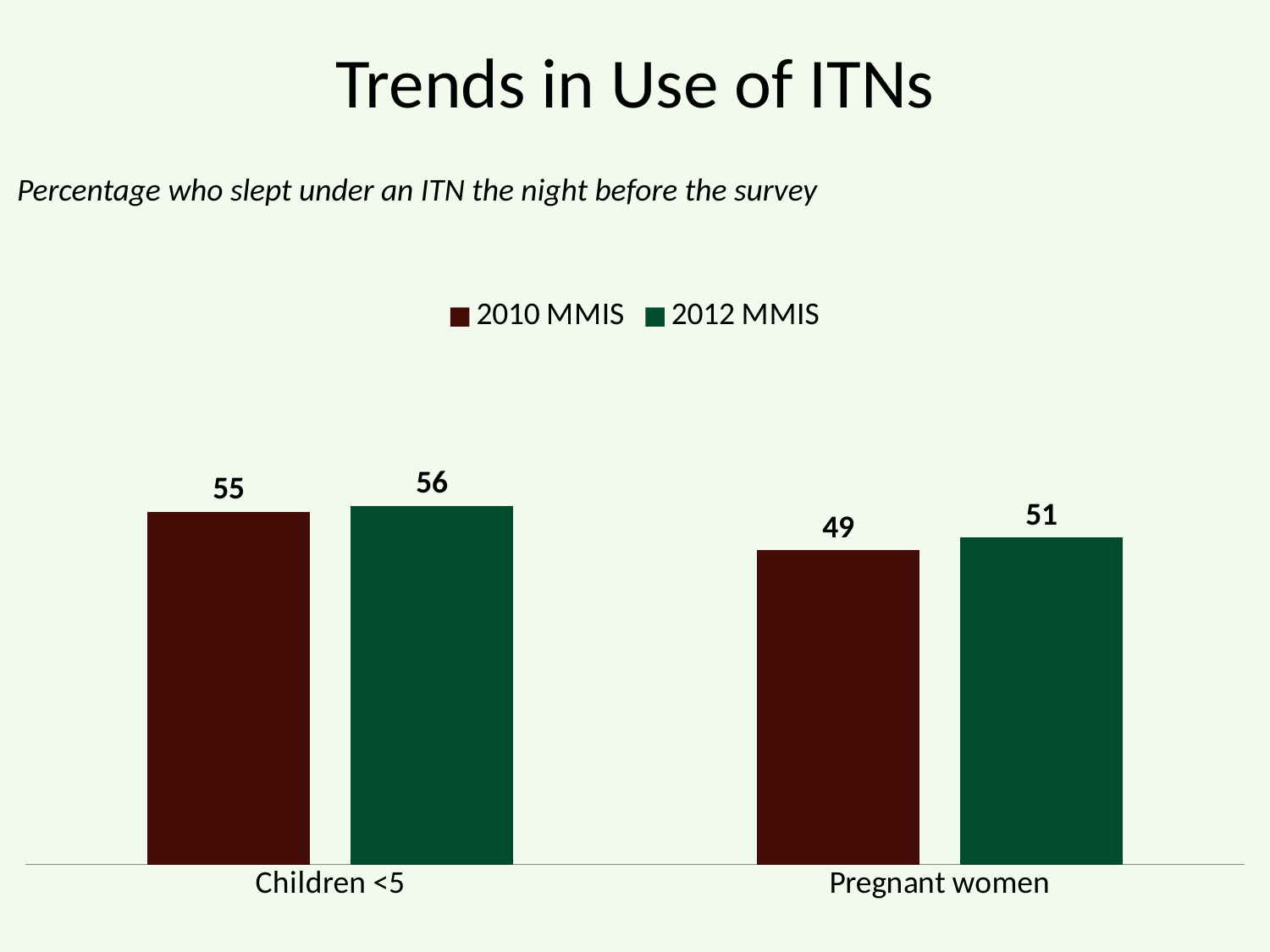

# Trends in Use of ITNs
Percentage who slept under an ITN the night before the survey

### Chart

| Category | 2010 MMIS | 2012 MMIS |
|---|---|---|
| Children <5 | 55.0 | 56.0 |
| Pregnant women | 49.0 | 51.0 |